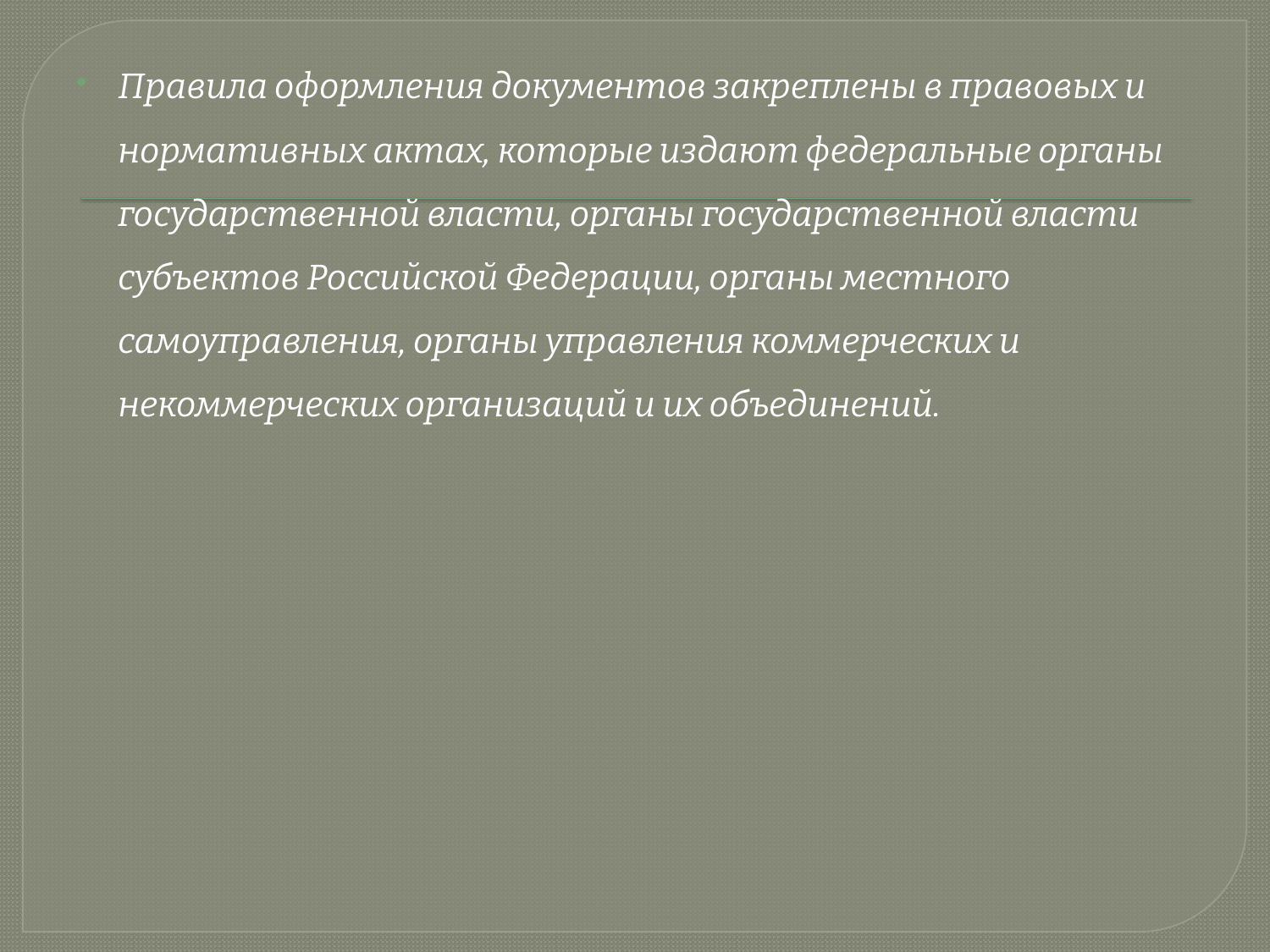

Правила оформления документов закреплены в правовых и нормативных актах, которые издают федеральные органы государственной власти, органы государственной власти субъектов Российской Федерации, органы местного самоуправления, органы управления коммерческих и некоммерческих организаций и их объединений.